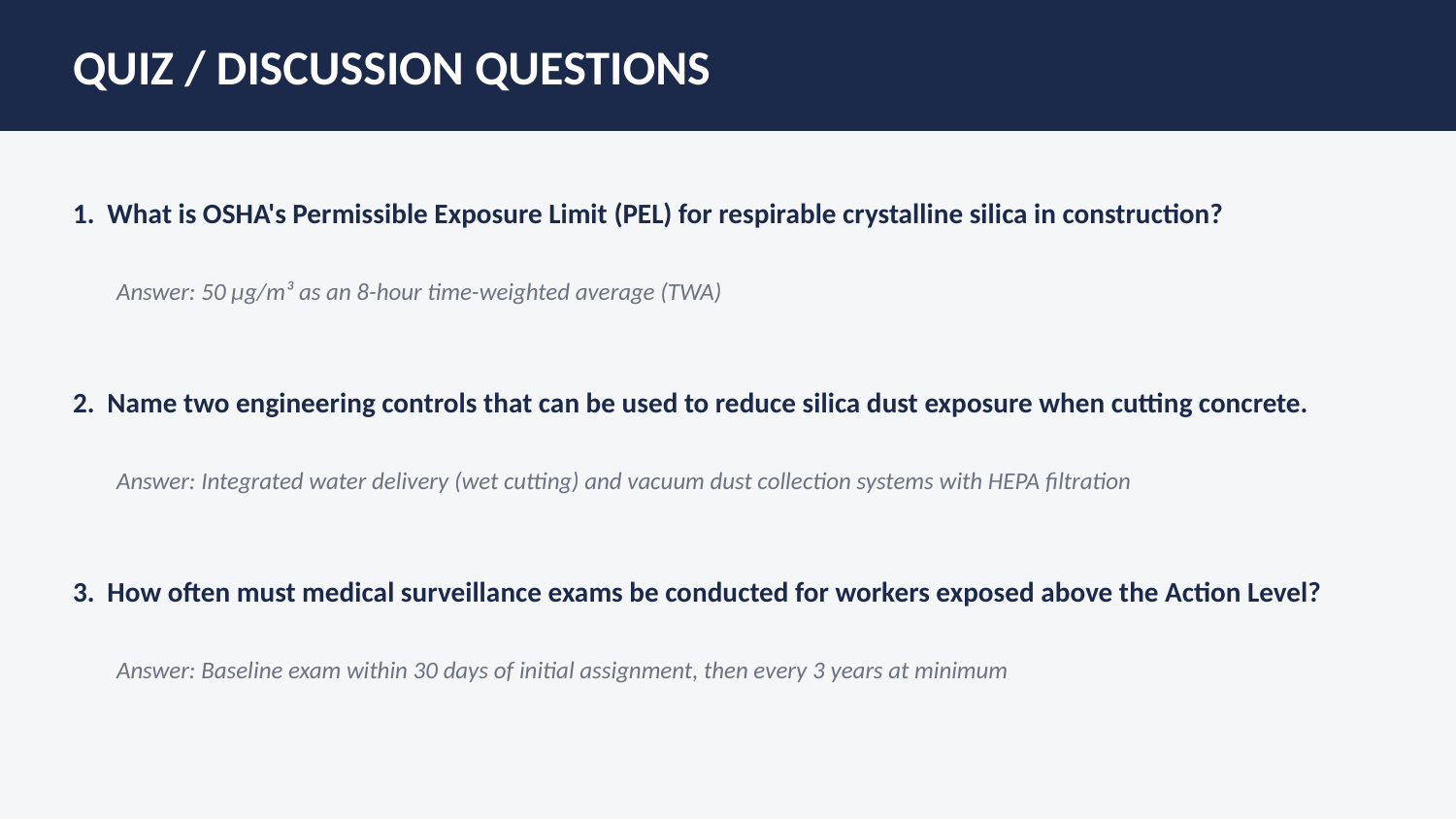

QUIZ / DISCUSSION QUESTIONS
1.  What is OSHA's Permissible Exposure Limit (PEL) for respirable crystalline silica in construction?
Answer: 50 μg/m³ as an 8-hour time-weighted average (TWA)
2.  Name two engineering controls that can be used to reduce silica dust exposure when cutting concrete.
Answer: Integrated water delivery (wet cutting) and vacuum dust collection systems with HEPA filtration
3.  How often must medical surveillance exams be conducted for workers exposed above the Action Level?
Answer: Baseline exam within 30 days of initial assignment, then every 3 years at minimum